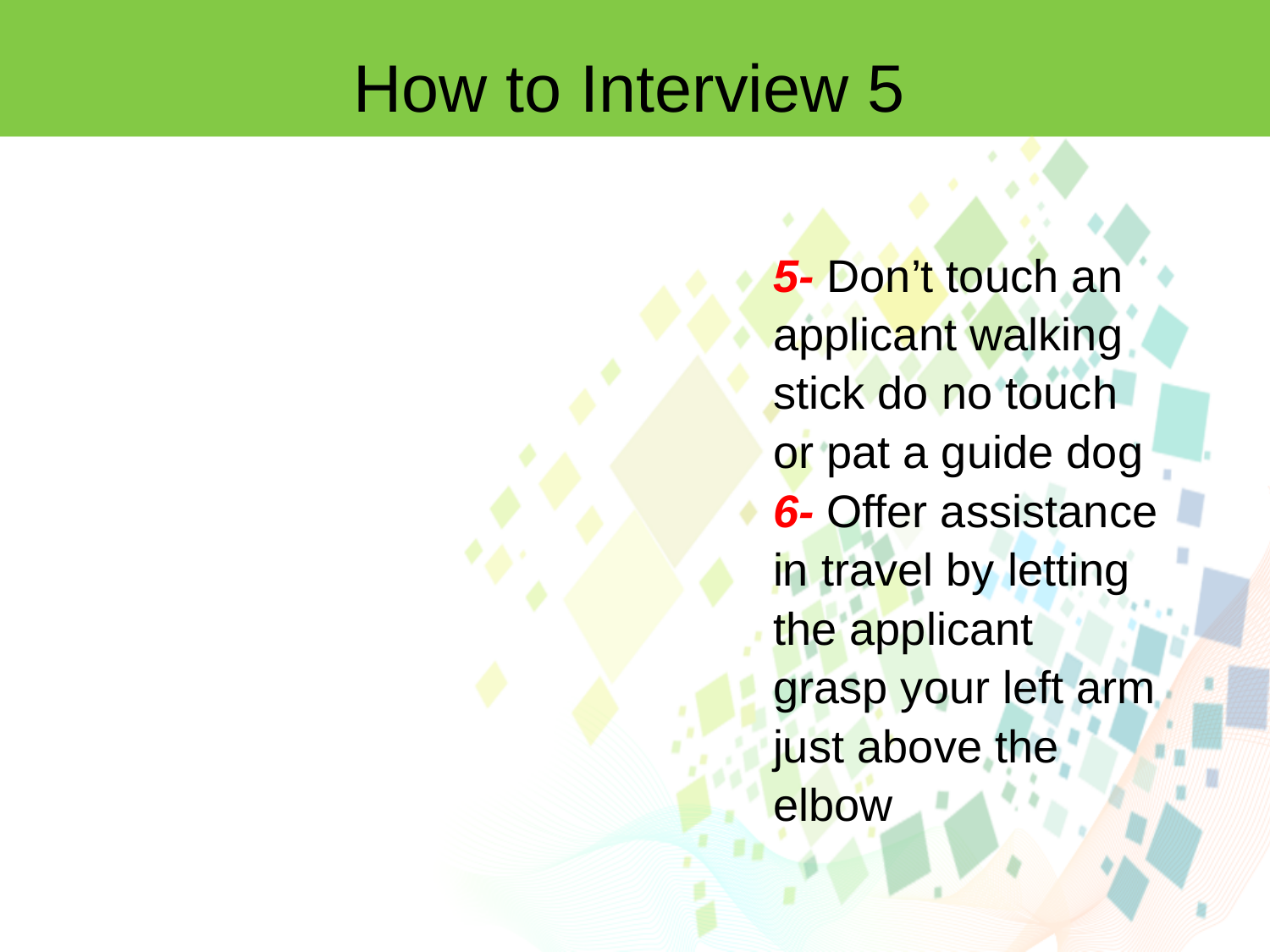

How to Interview 5
5- Don’t touch an applicant walking stick do no touch or pat a guide dog
6- Offer assistance in travel by letting the applicant grasp your left arm just above the elbow